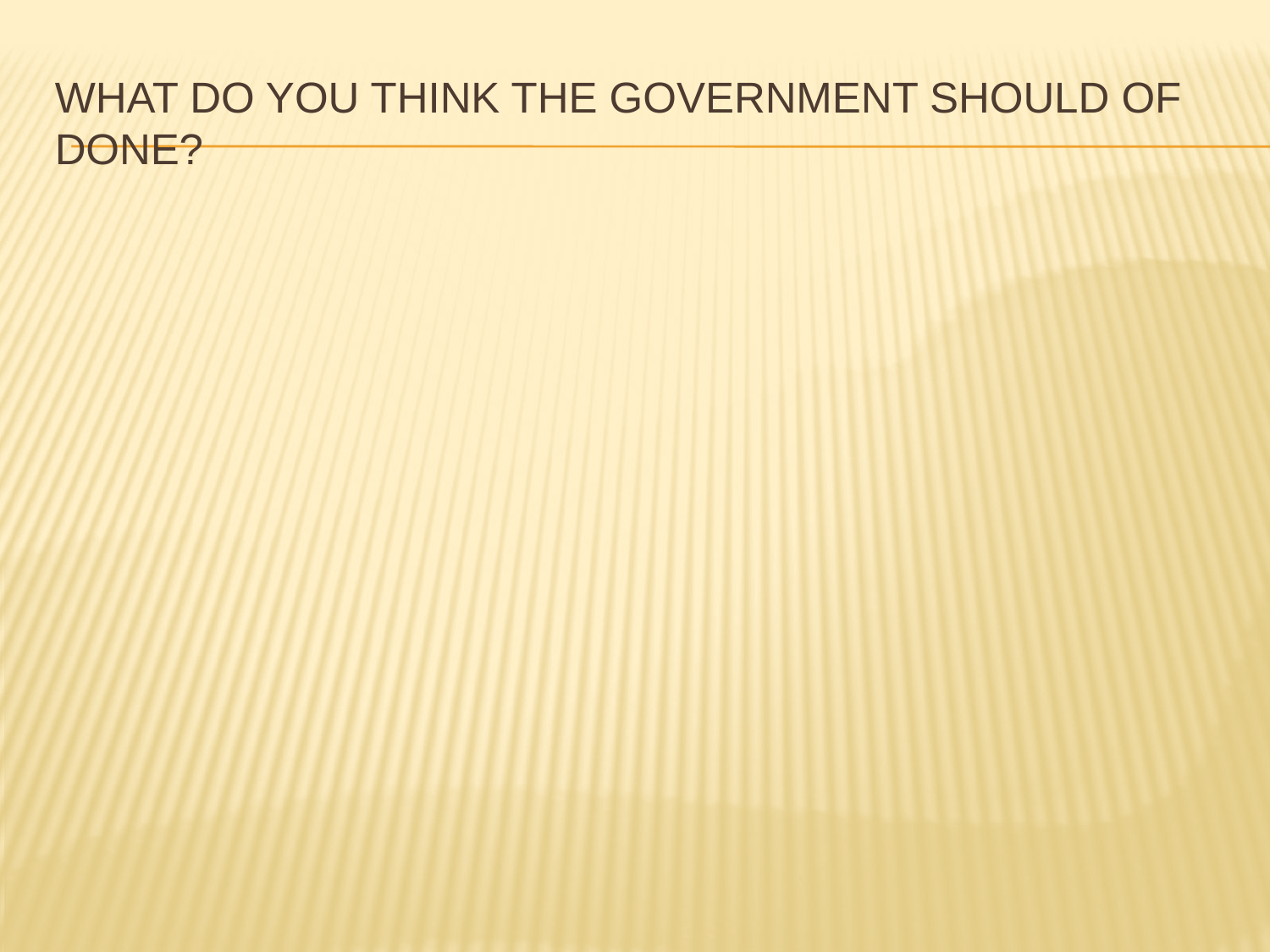

# What do you think the Government should of done?